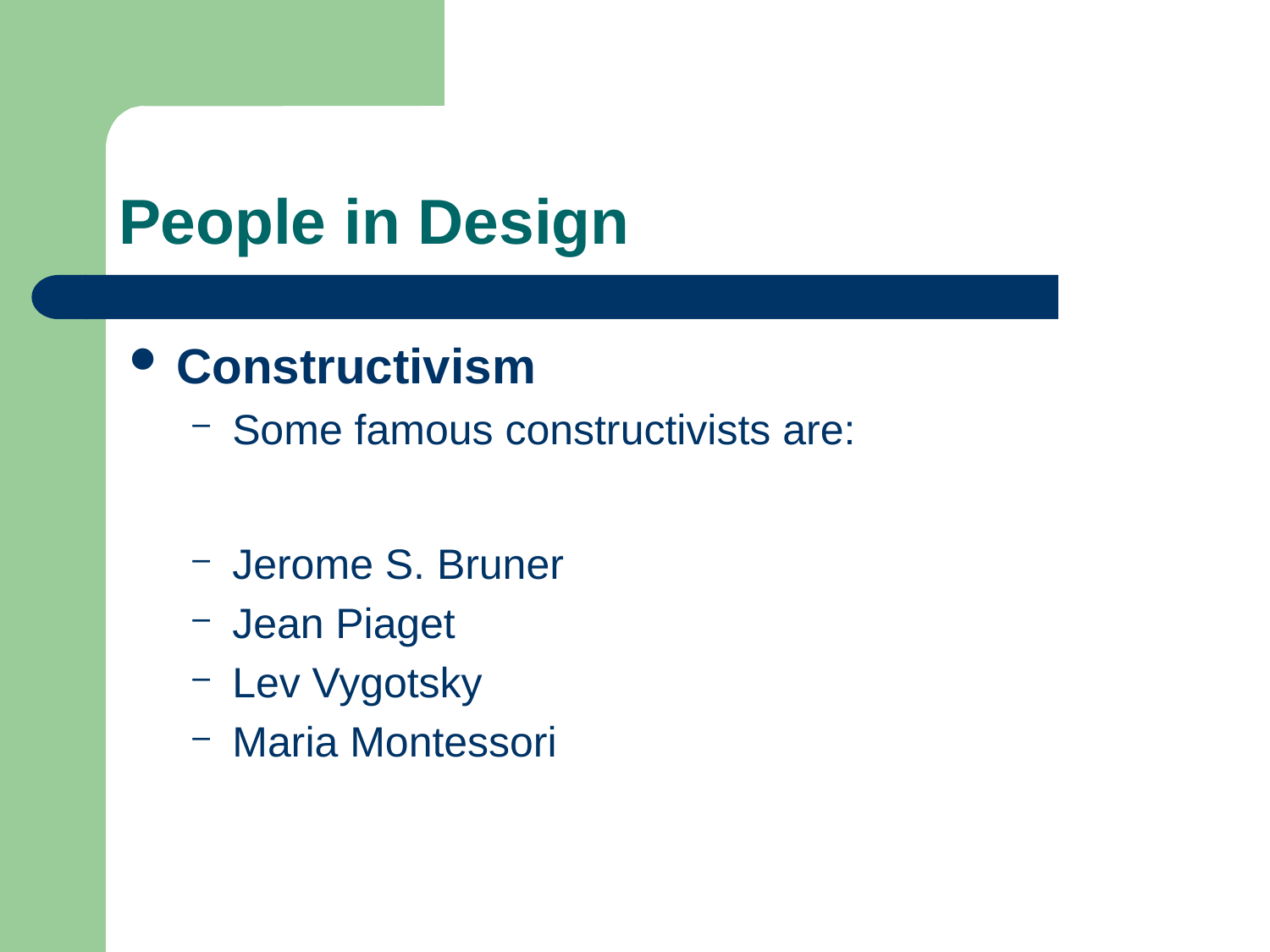

# People in Design
Constructivism
Some famous constructivists are:

Jerome S. Bruner
Jean Piaget
Lev Vygotsky
Maria Montessori